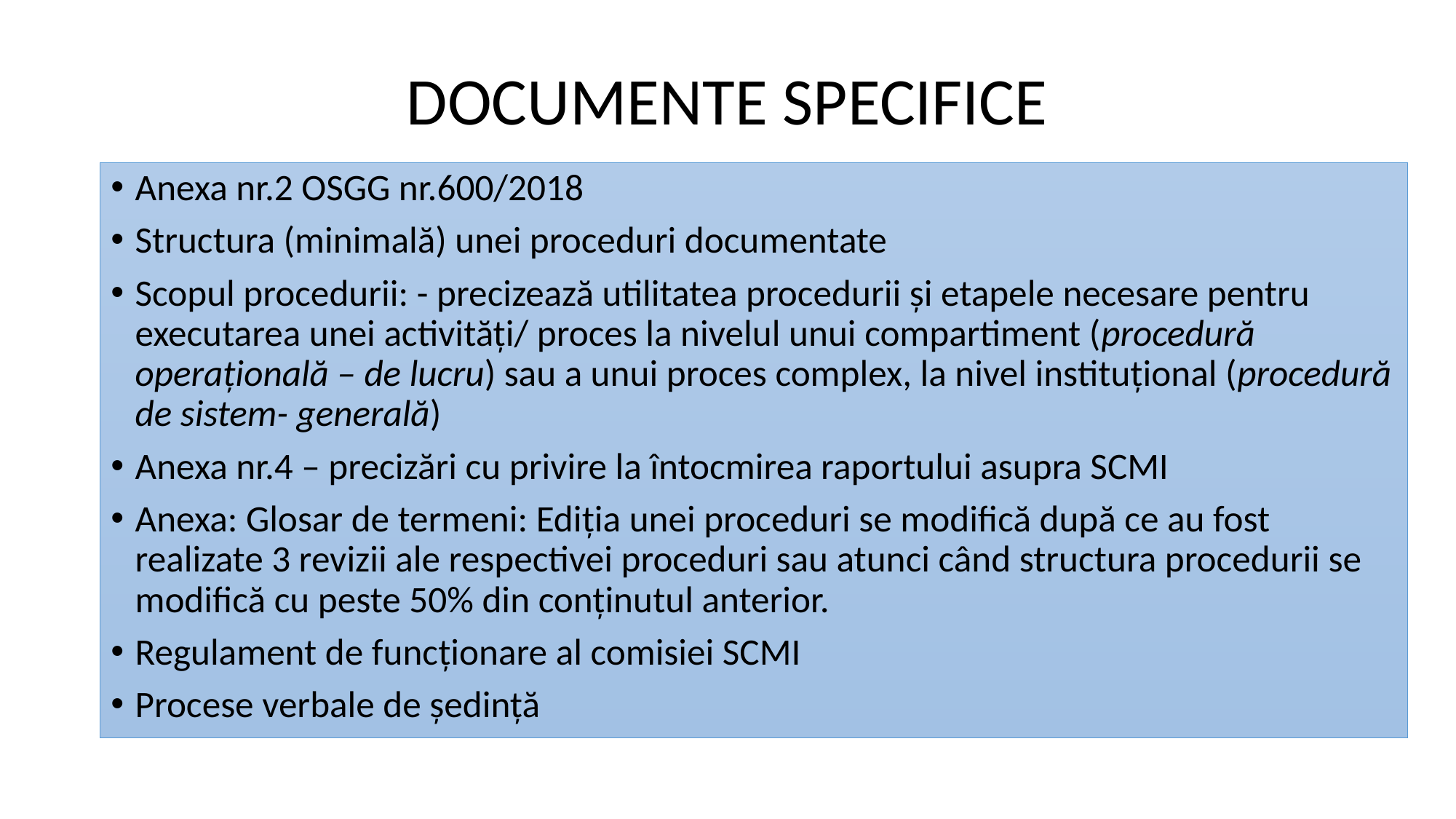

# DOCUMENTE SPECIFICE
Anexa nr.2 OSGG nr.600/2018
Structura (minimală) unei proceduri documentate
Scopul procedurii: - precizează utilitatea procedurii și etapele necesare pentru executarea unei activități/ proces la nivelul unui compartiment (procedură operațională – de lucru) sau a unui proces complex, la nivel instituțional (procedură de sistem- generală)
Anexa nr.4 – precizări cu privire la întocmirea raportului asupra SCMI
Anexa: Glosar de termeni: Ediția unei proceduri se modifică după ce au fost realizate 3 revizii ale respectivei proceduri sau atunci când structura procedurii se modifică cu peste 50% din conținutul anterior.
Regulament de funcționare al comisiei SCMI
Procese verbale de ședință